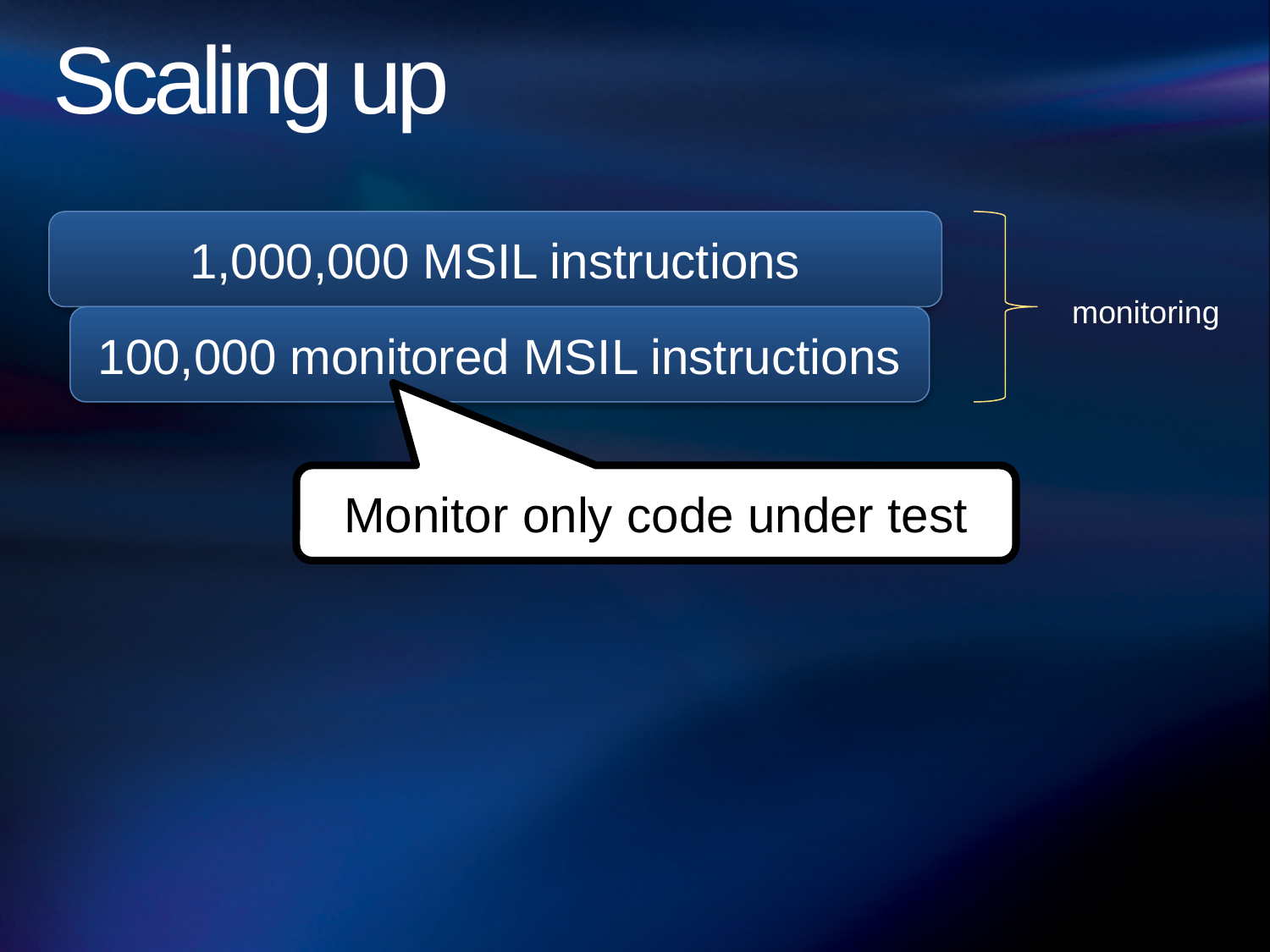

# Scaling up

1,000,000 MSIL instructions

monitoring
100,000 monitored MSIL instructions
Monitor only code under test